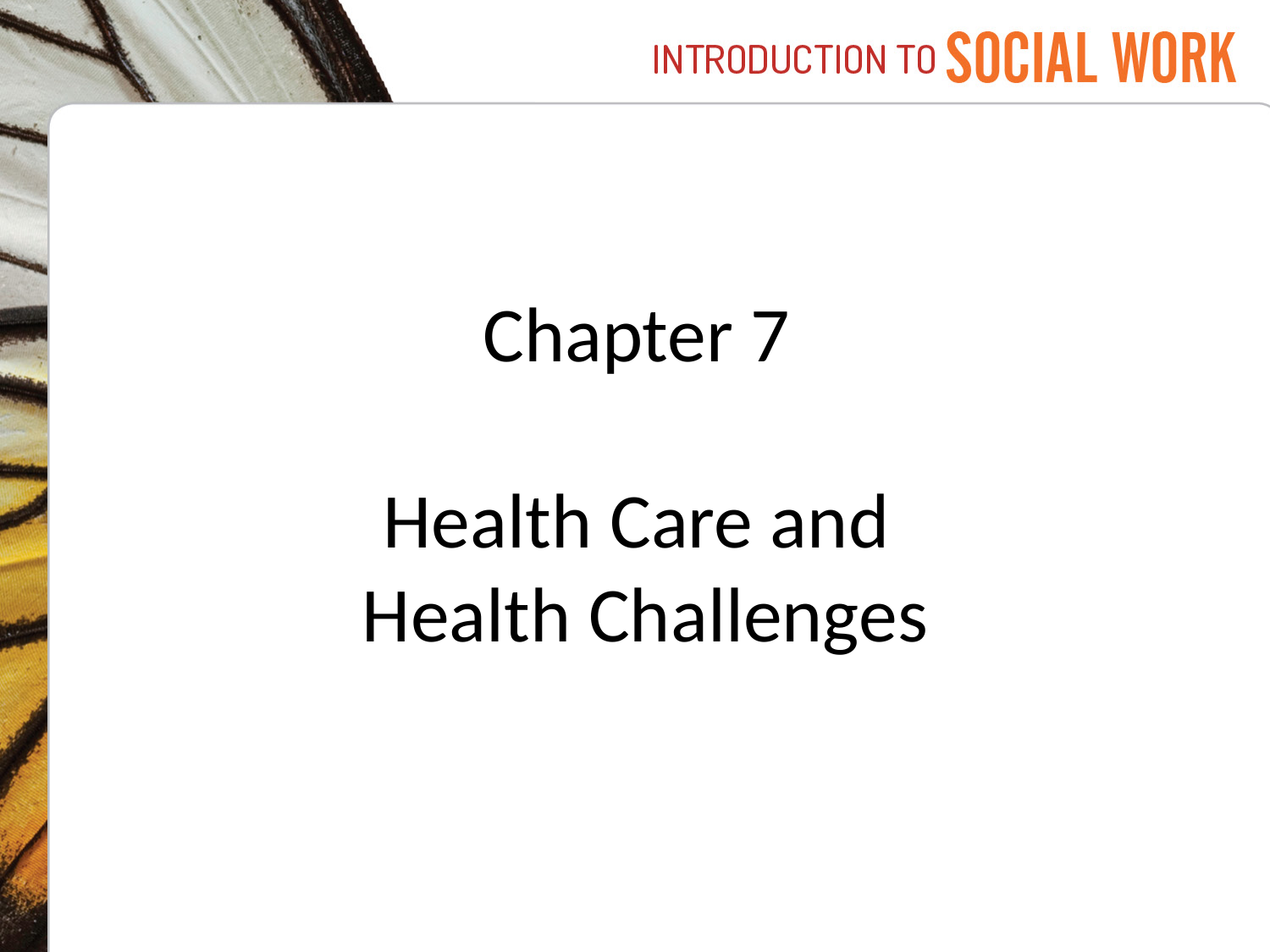

# Chapter 7 Health Care and Health Challenges